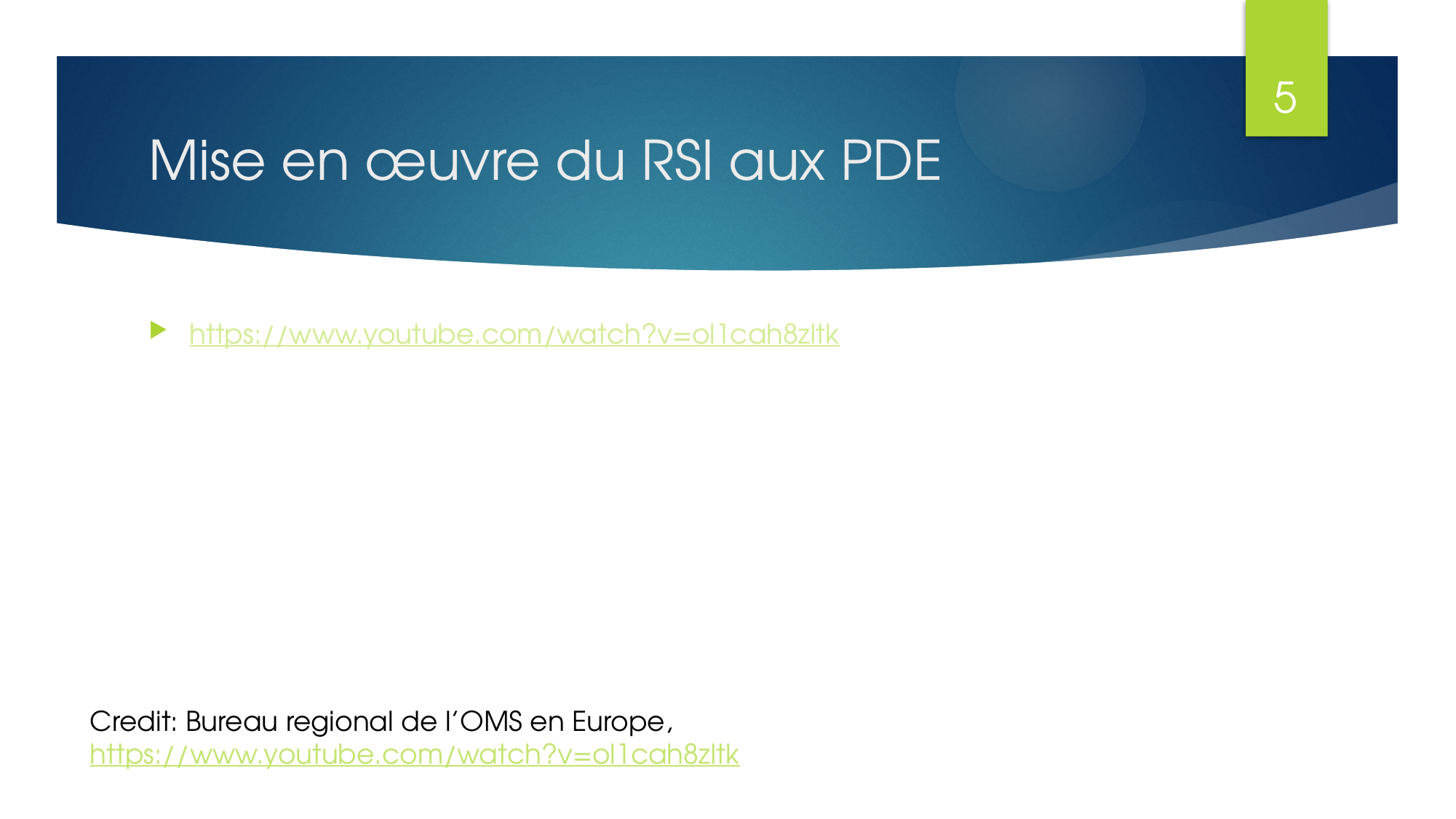

5
# Mise en œuvre du RSI aux PDE
https://www.youtube.com/watch?v=ol1cah8zItk

Credit: Bureau regional de l’OMS en Europe, https://www.youtube.com/watch?v=ol1cah8zItk